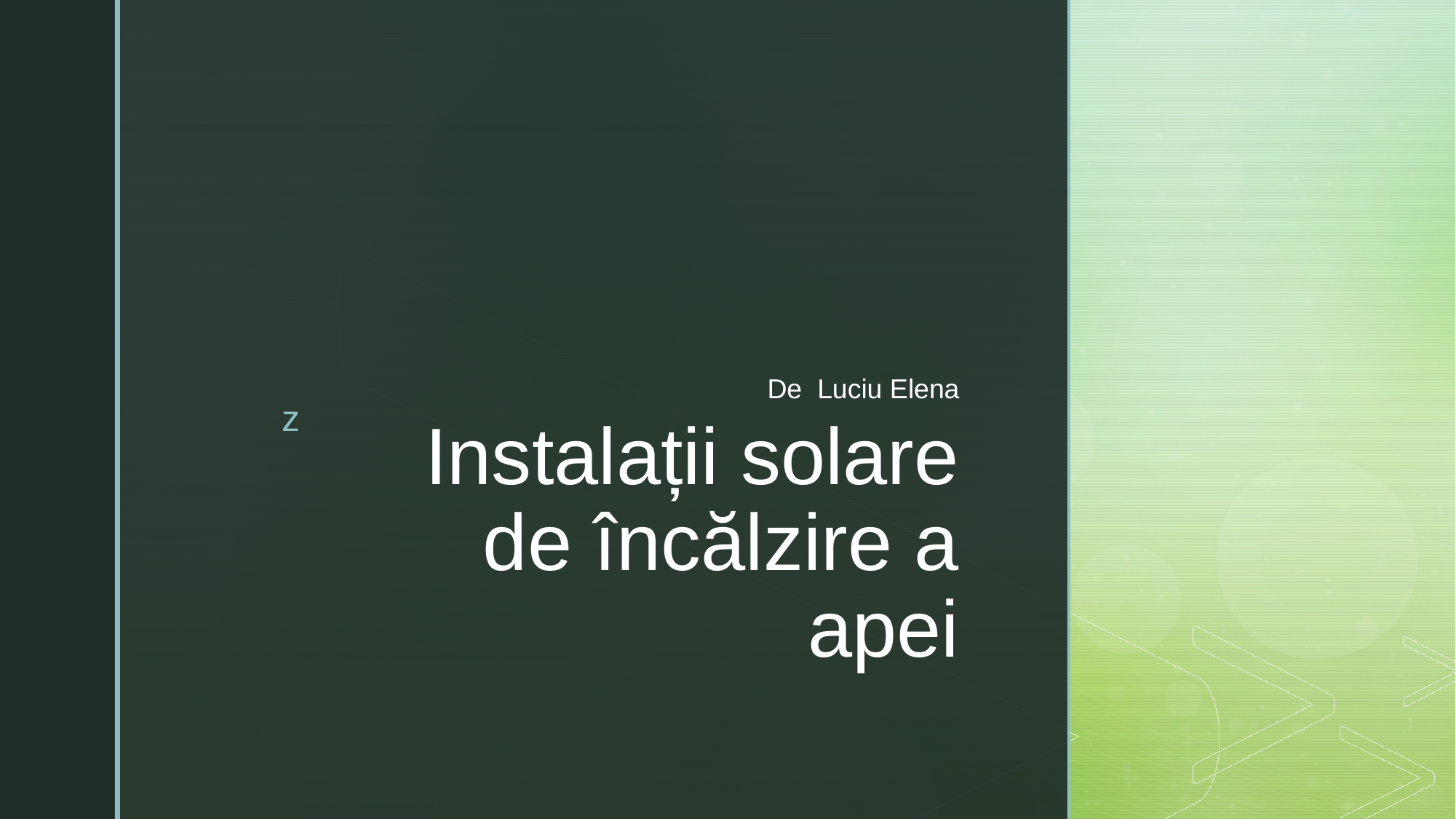

De  Luciu Elena
# Instalații solare de încălzire a apei